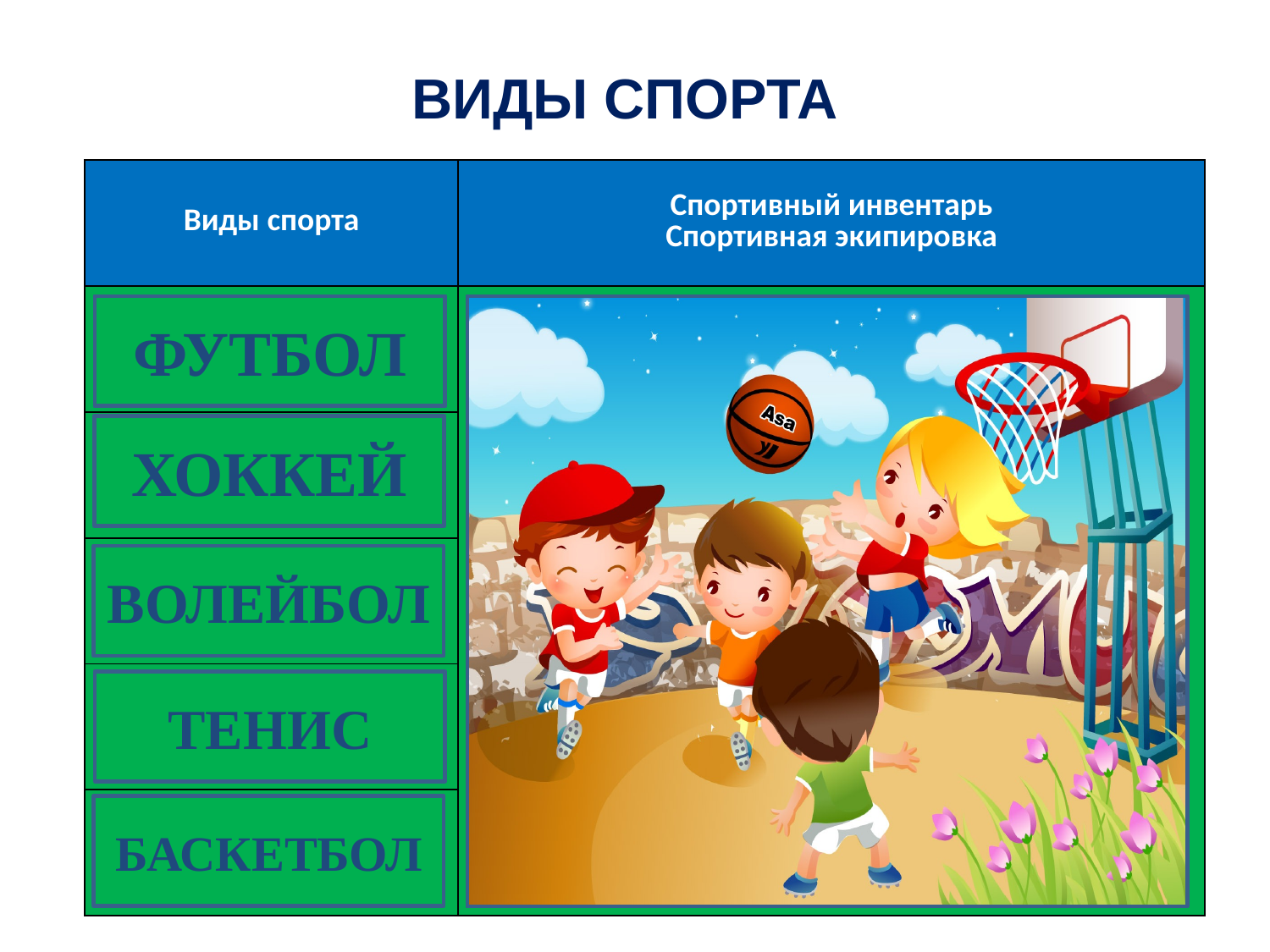

ВИДЫ СПОРТА
| Виды спорта | Спортивный инвентарь Спортивная экипировка |
| --- | --- |
|  |  |
|  |  |
|  |  |
|  |  |
|  |  |

ФУТБОЛ

ХОККЕЙ
ВОЛЕЙБОЛ
ТЕНИС
БАСКЕТБОЛ